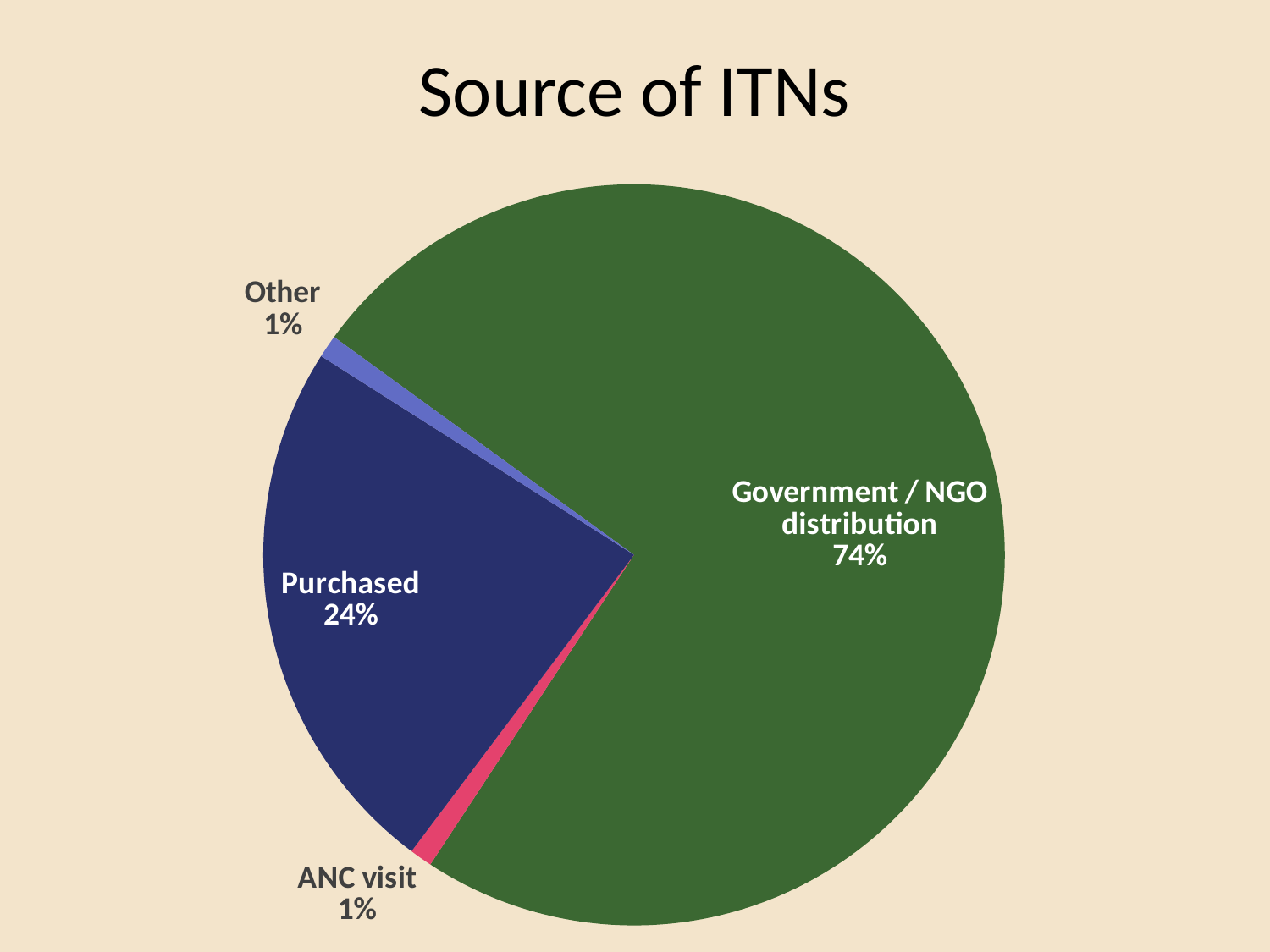

# Source of ITNs

### Chart

| Category | Sales |
|---|---|
| Government / NGO distribution | 75.0 |
| ANC visit | 1.0 |
| Purchased | 24.0 |
| Other | 1.0 |